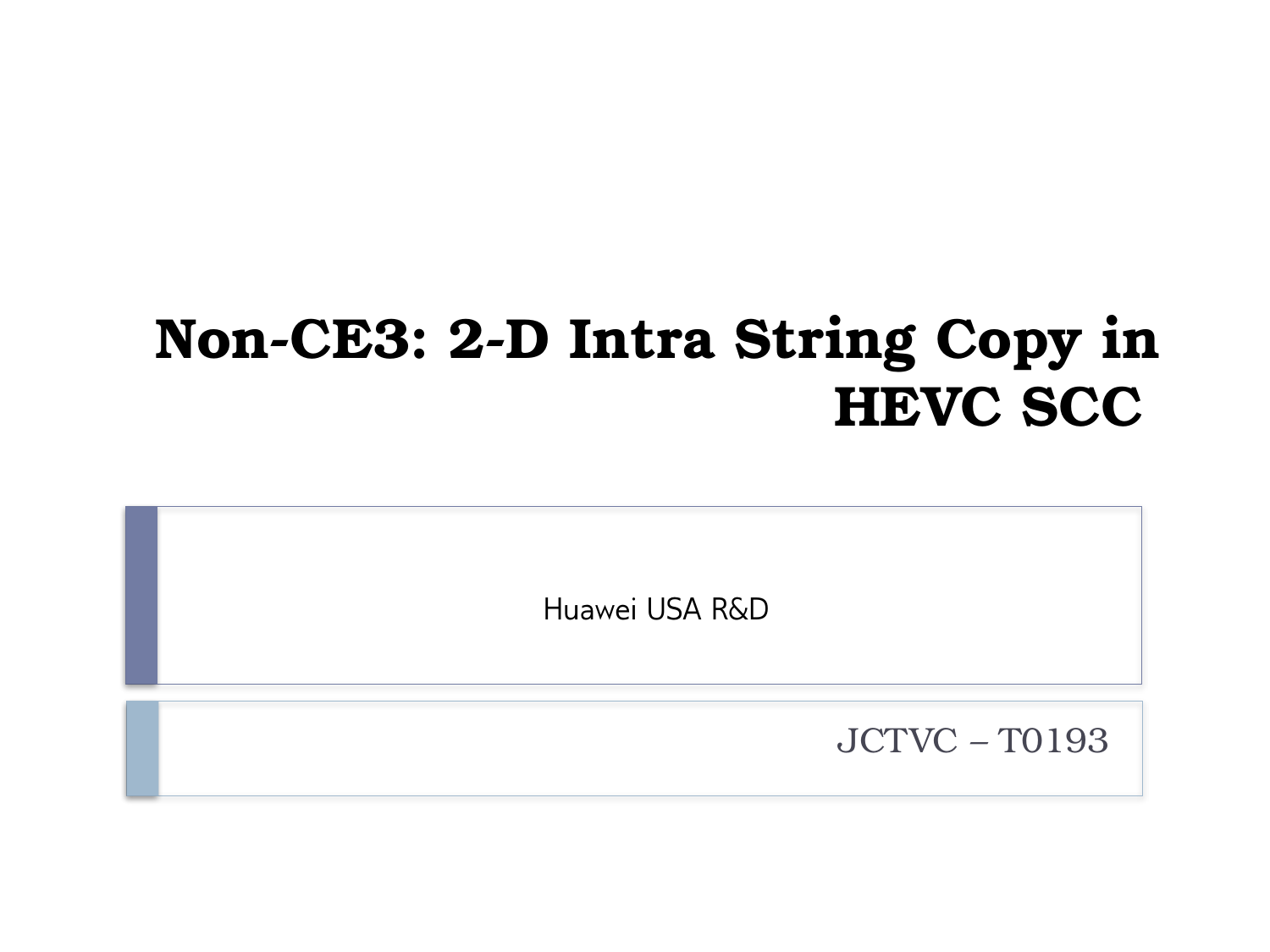

# Non-CE3: 2-D Intra String Copy in HEVC SCC
Huawei USA R&D
JCTVC – T0193